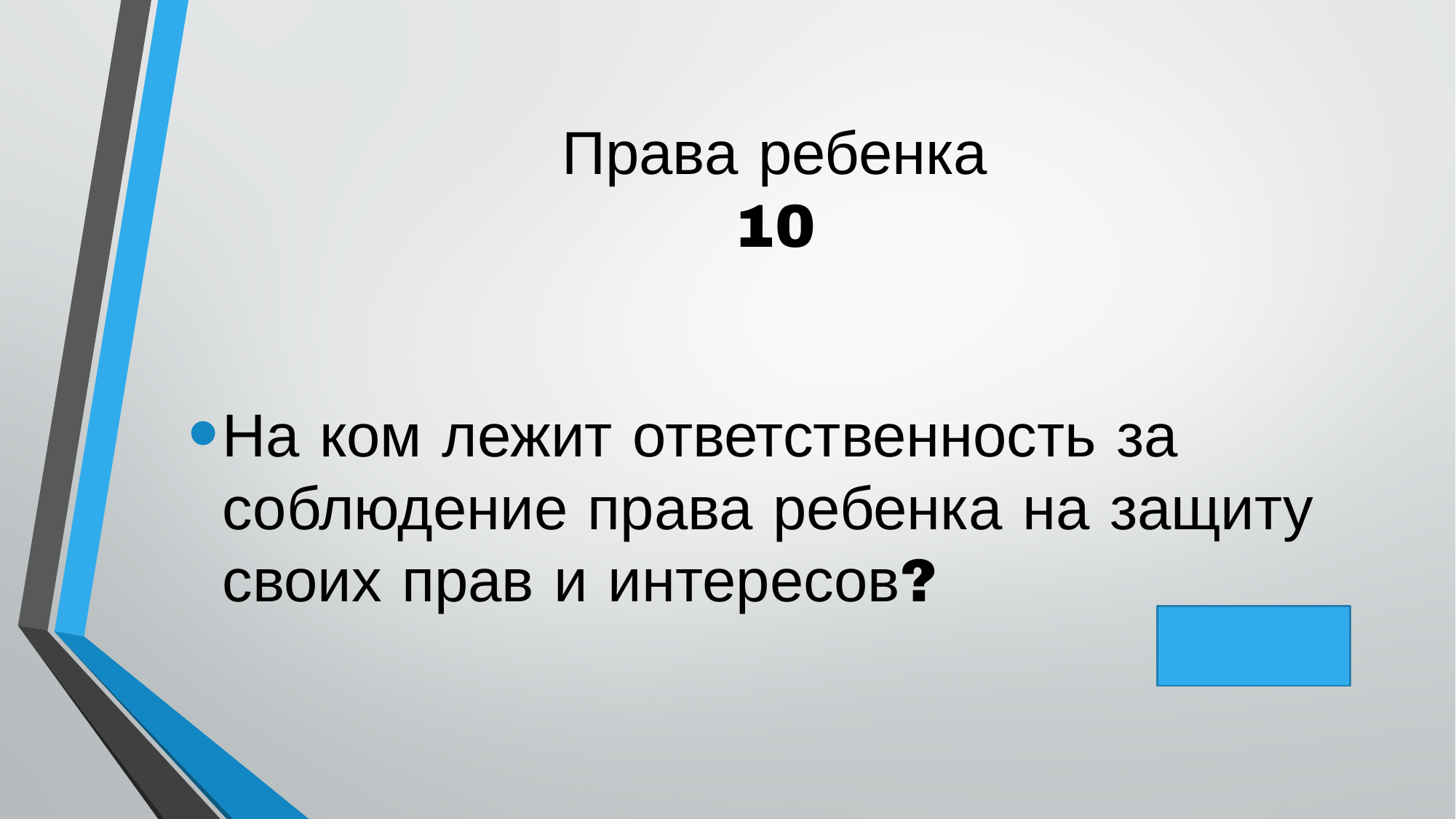

# Права ребенка 10
На ком лежит ответственность за соблюдение права ребенка на защиту своих прав и интересов?